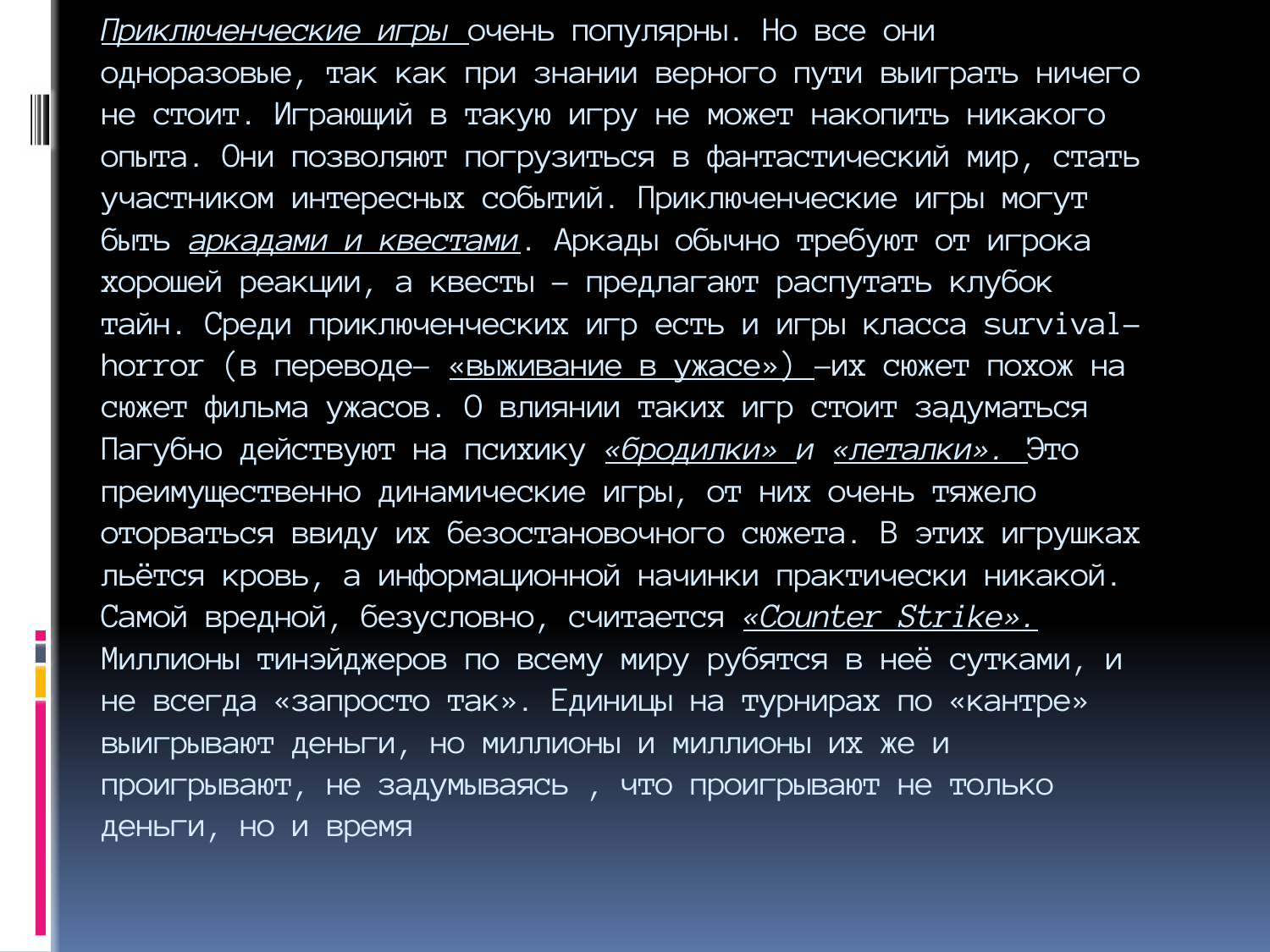

# Приключенческие игры очень популярны. Но все они одноразовые, так как при знании верного пути выиграть ничего не стоит. Играющий в такую игру не может накопить никакого опыта. Они позволяют погрузиться в фантастический мир, стать участником интересных событий. Приключенческие игры могут быть аркадами и квестами. Аркады обычно требуют от игрока хорошей реакции, а квесты - предлагают распутать клубок тайн. Среди приключенческих игр есть и игры класса survival-horror (в переводе– «выживание в ужасе») –их сюжет похож на сюжет фильма ужасов. О влиянии таких игр стоит задуматься Пагубно действуют на психику «бродилки» и «леталки». Это преимущественно динамические игры, от них очень тяжело оторваться ввиду их безостановочного сюжета. В этих игрушках льётся кровь, а информационной начинки практически никакой. Самой вредной, безусловно, считается «Counter Strike». Миллионы тинэйджеров по всему миру рубятся в неё сутками, и не всегда «запросто так». Единицы на турнирах по «кантре» выигрывают деньги, но миллионы и миллионы их же и проигрывают, не задумываясь , что проигрывают не только деньги, но и время